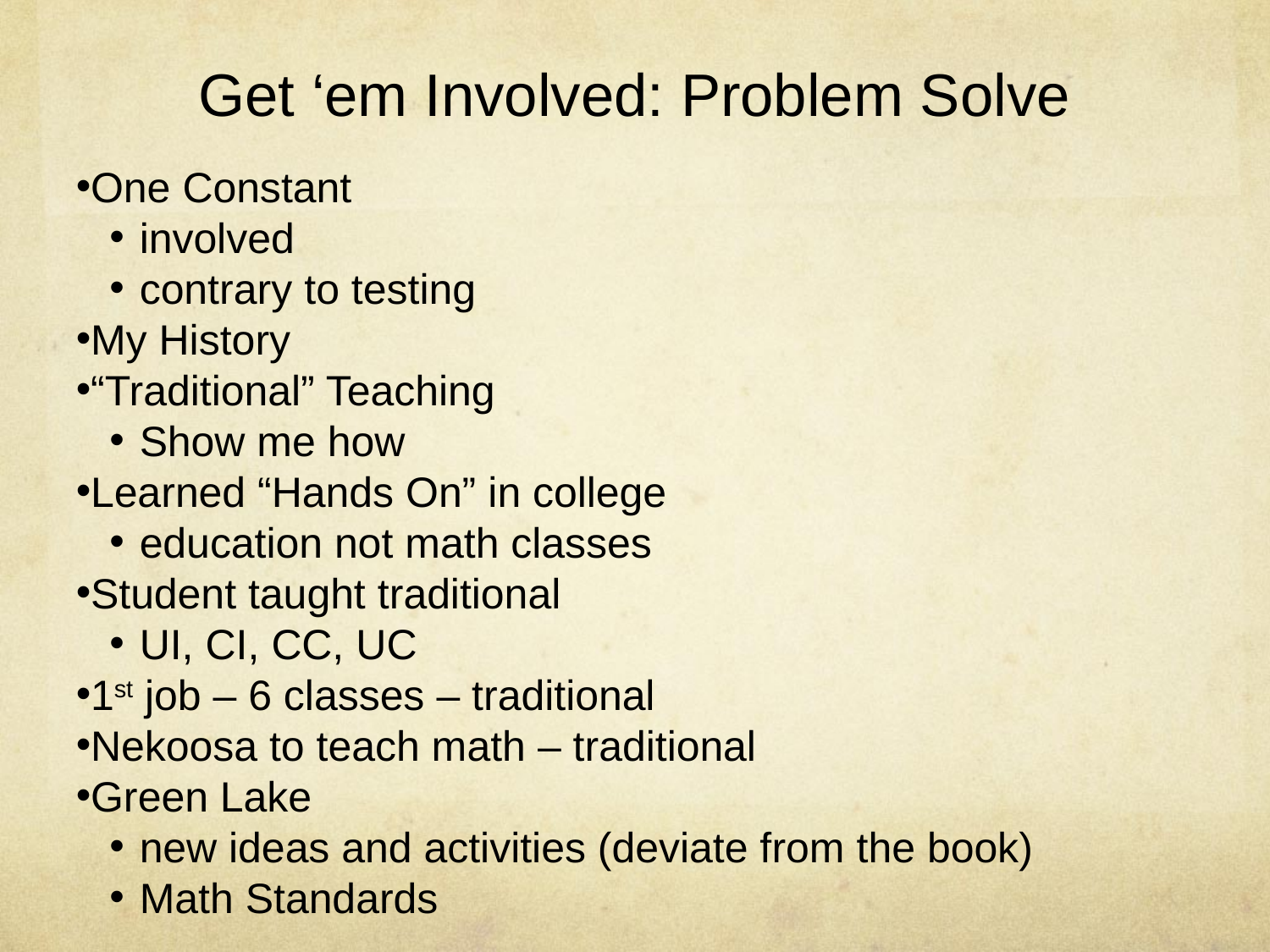

# Get ‘em Involved: Problem Solve
One Constant
involved
contrary to testing
My History
“Traditional” Teaching
Show me how
Learned “Hands On” in college
education not math classes
Student taught traditional
UI, CI, CC, UC
1st job – 6 classes – traditional
Nekoosa to teach math – traditional
Green Lake
new ideas and activities (deviate from the book)
Math Standards